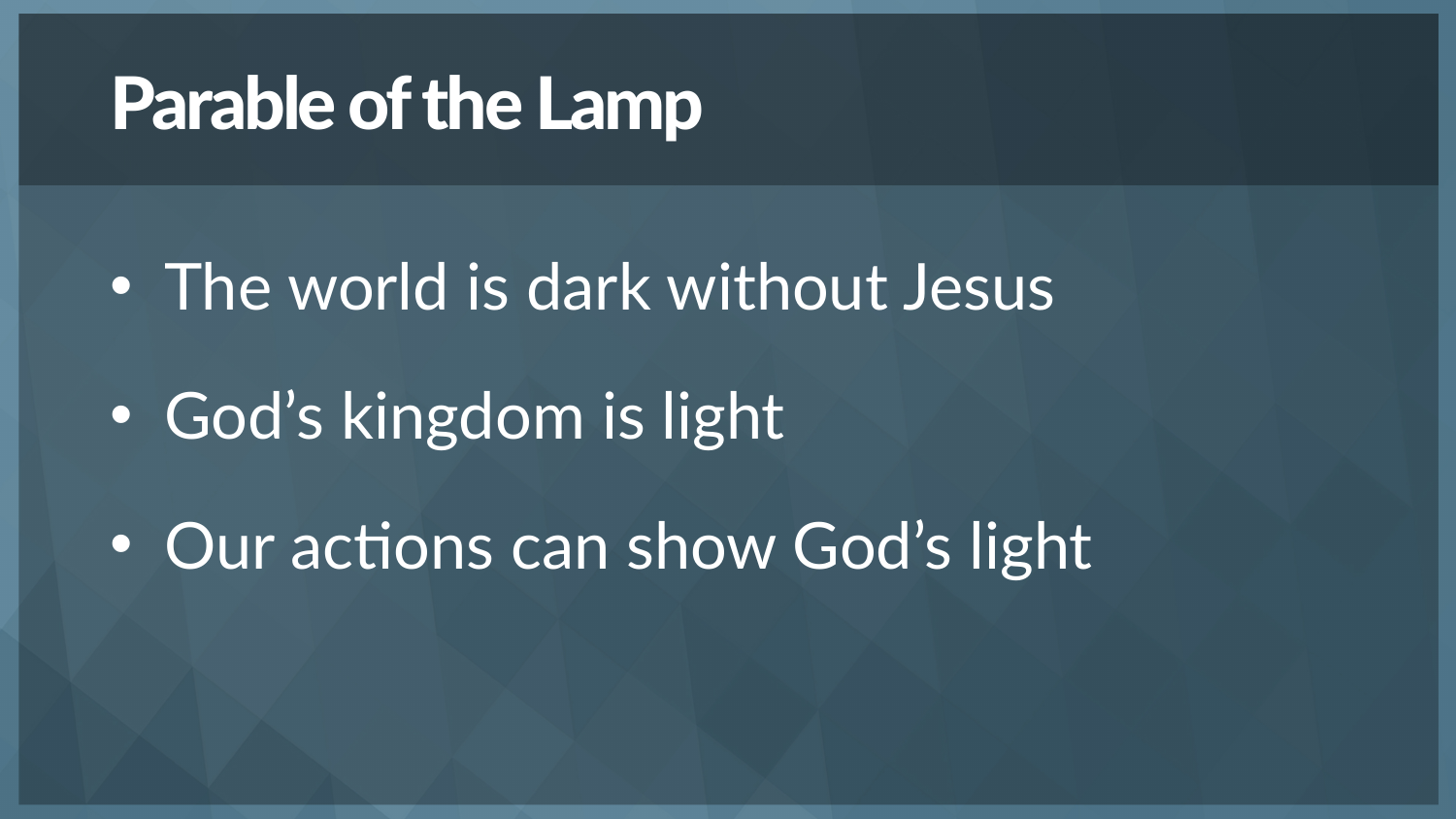

# Parable of the Lamp
The world is dark without Jesus
God’s kingdom is light
Our actions can show God’s light